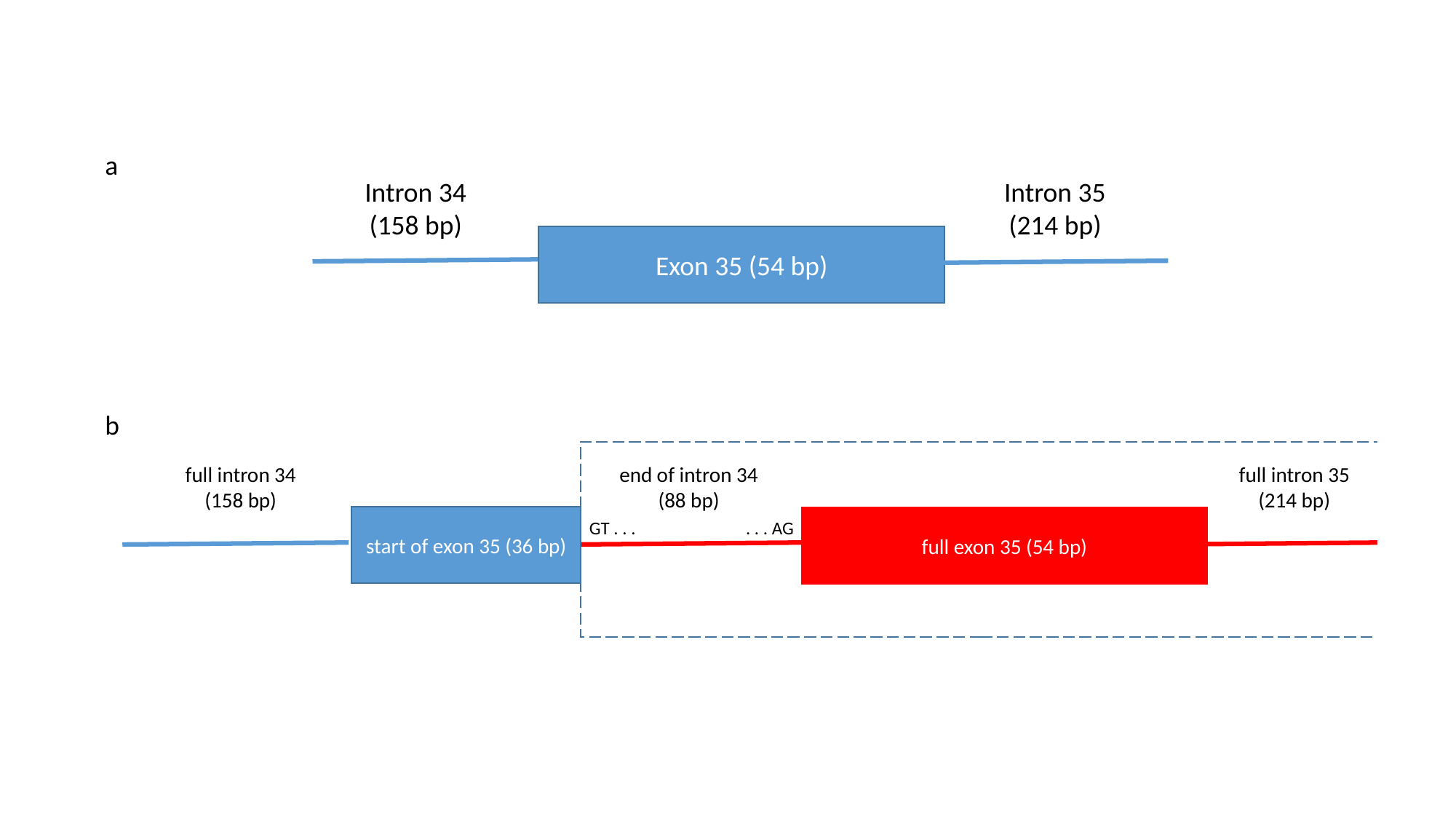

a
Intron 34
(158 bp)
Intron 35
(214 bp)
Exon 35 (54 bp)
b

full intron 34
(158 bp)
end of intron 34
(88 bp)
full intron 35
(214 bp)
start of exon 35 (36 bp)
full exon 35 (54 bp)
GT . . .
 . . . AG